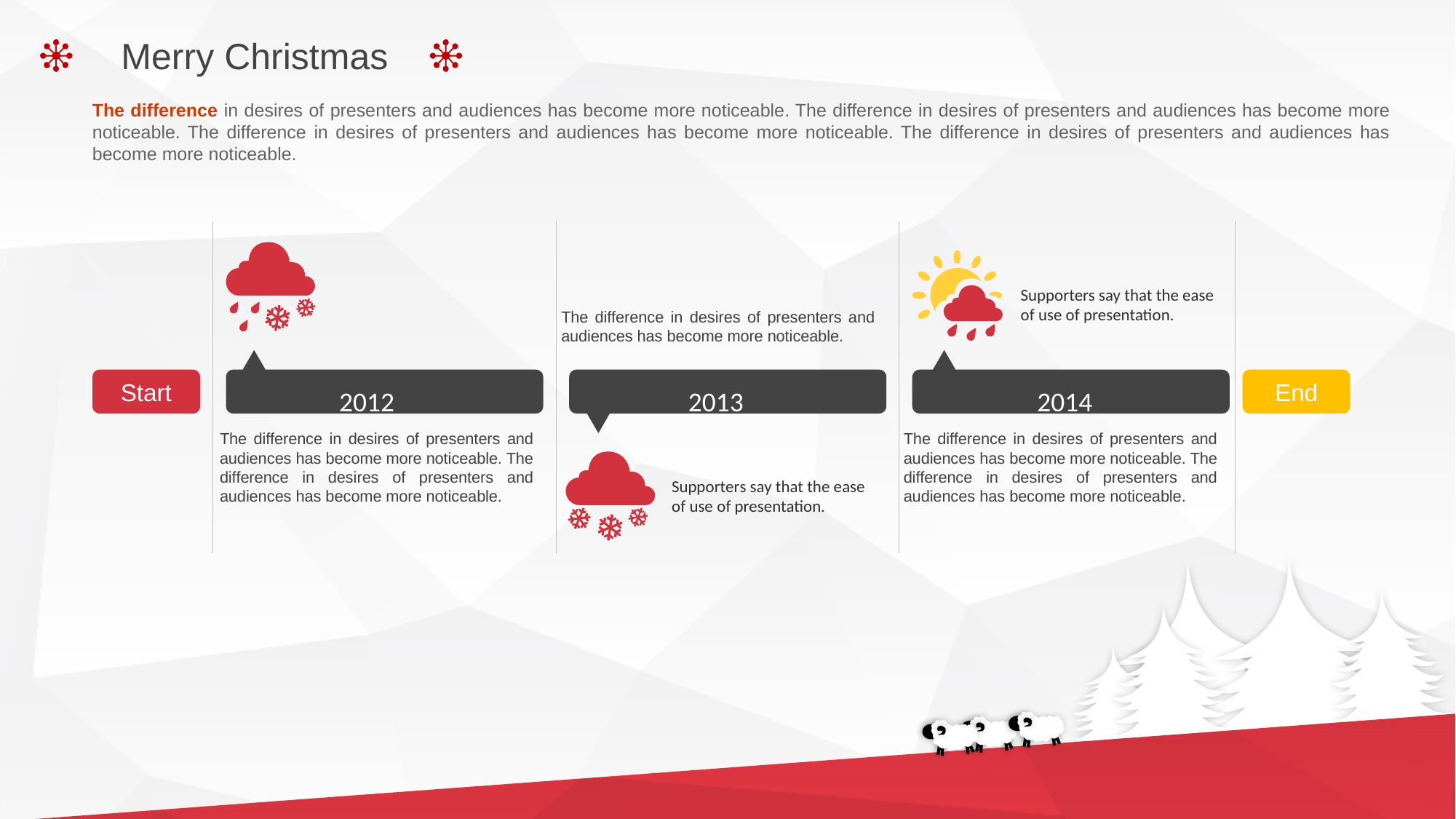

Merry Christmas

The difference in desires of presenters and audiences has become more noticeable. The difference in desires of presenters and audiences has become more noticeable. The difference in desires of presenters and audiences has become more noticeable. The difference in desires of presenters and audiences has become more noticeable.

Supporters say that the ease of use of presentation.
The difference in desires of presenters and audiences has become more noticeable.
2012

2013

2014

Start
End
The difference in desires of presenters and audiences has become more noticeable. The difference in desires of presenters and audiences has become more noticeable.
The difference in desires of presenters and audiences has become more noticeable. The difference in desires of presenters and audiences has become more noticeable.

Supporters say that the ease of use of presentation.